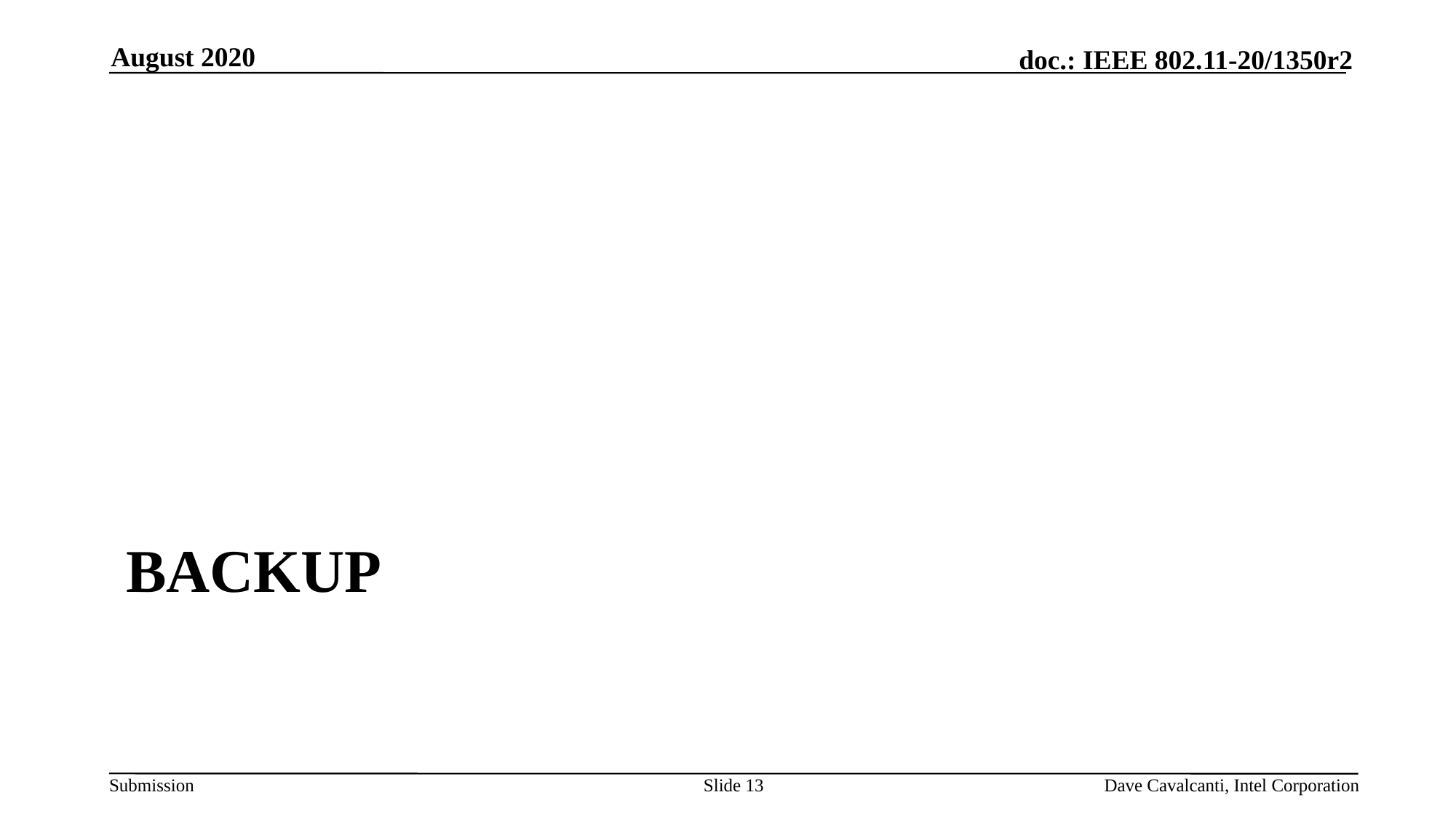

August 2020

# backup
Slide 13
Dave Cavalcanti, Intel Corporation